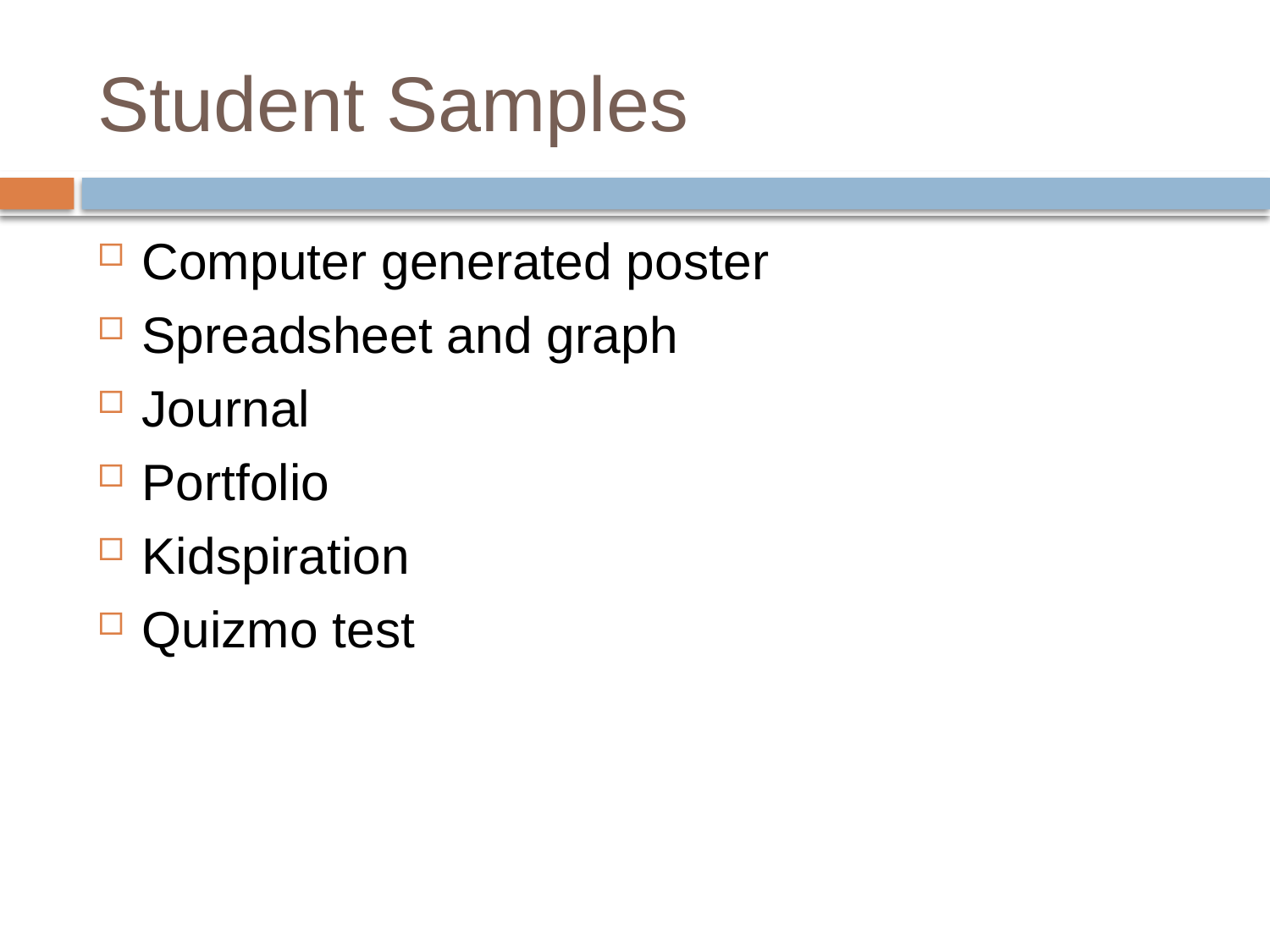

# Student Samples
Computer generated poster
Spreadsheet and graph
Journal
Portfolio
Kidspiration
Quizmo test